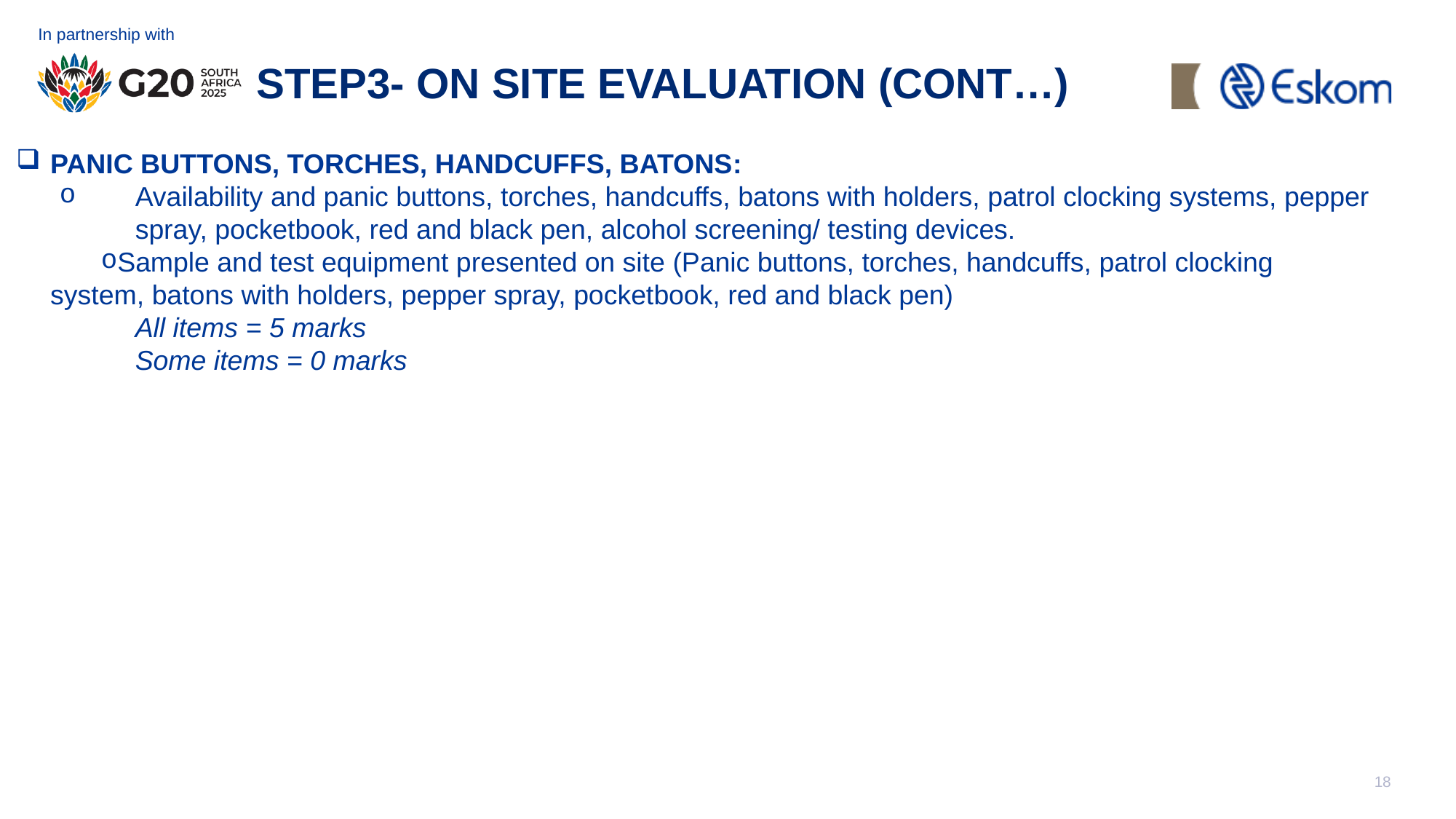

#
STEP3- ON SITE EVALUATION (CONT…)
PANIC BUTTONS, TORCHES, HANDCUFFS, BATONS:
	Availability and panic buttons, torches, handcuffs, batons with holders, patrol clocking systems, pepper 	spray, pocketbook, red and black pen, alcohol screening/ testing devices.
Sample and test equipment presented on site (Panic buttons, torches, handcuffs, patrol clocking 	system, batons with holders, pepper spray, pocketbook, red and black pen)
	All items = 5 marks
	Some items = 0 marks

18